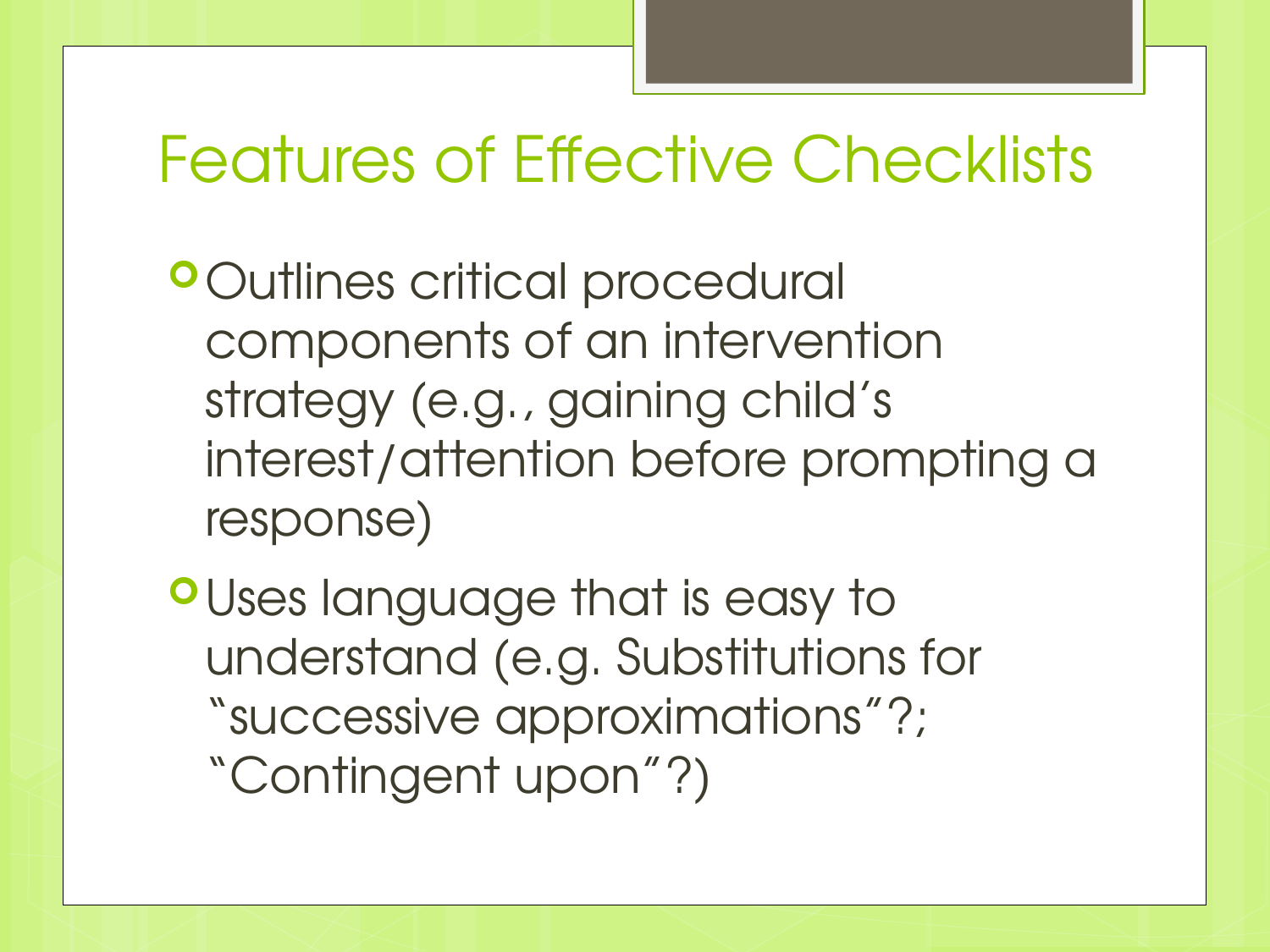

# Features of Effective Checklists
Outlines critical procedural components of an intervention strategy (e.g., gaining child’s interest/attention before prompting a response)
Uses language that is easy to understand (e.g. Substitutions for “successive approximations”?; “Contingent upon”?)